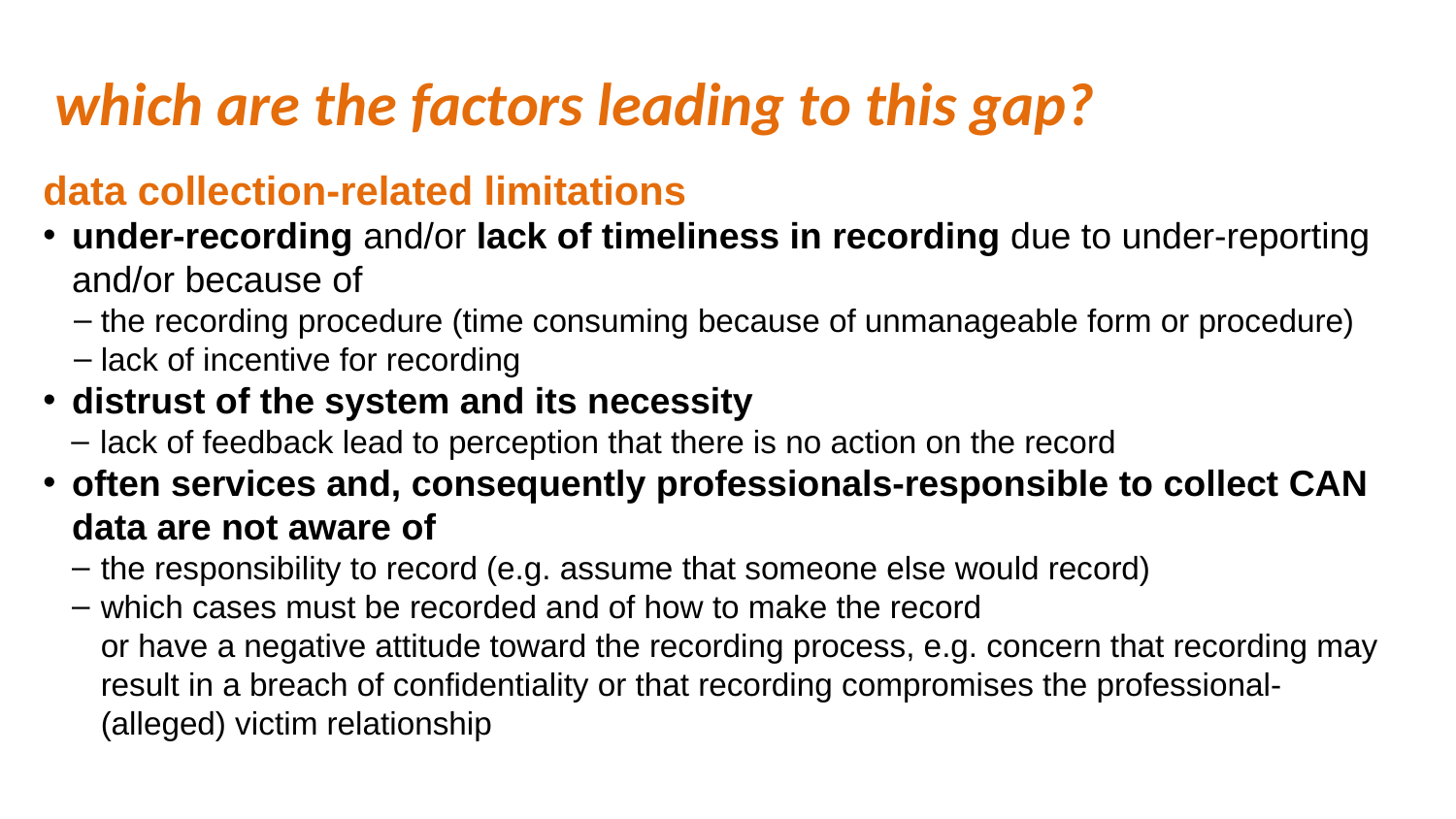

# which are the factors leading to this gap?

data collection-related limitations
under-recording and/or lack of timeliness in recording due to under-reporting and/or because of
the recording procedure (time consuming because of unmanageable form or procedure)
lack of incentive for recording
distrust of the system and its necessity
lack of feedback lead to perception that there is no action on the record
often services and, consequently professionals-responsible to collect CAN data are not aware of
the responsibility to record (e.g. assume that someone else would record)
which cases must be recorded and of how to make the record
 	or have a negative attitude toward the recording process, e.g. concern that recording may result in a breach of confidentiality or that recording compromises the professional-(alleged) victim relationship